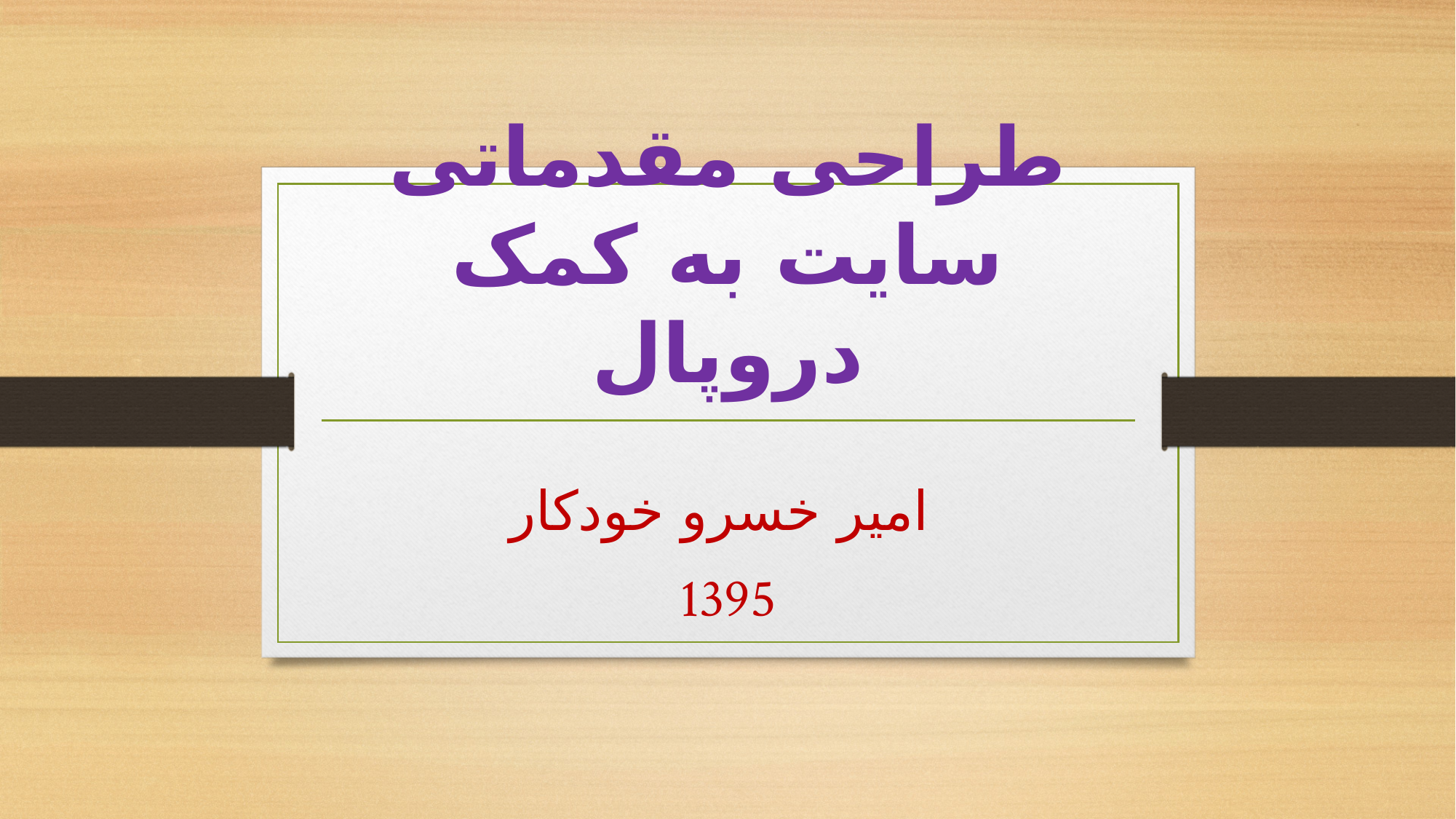

# طراحی مقدماتی سایت به کمک دروپال
امیر خسرو خودکار
1395